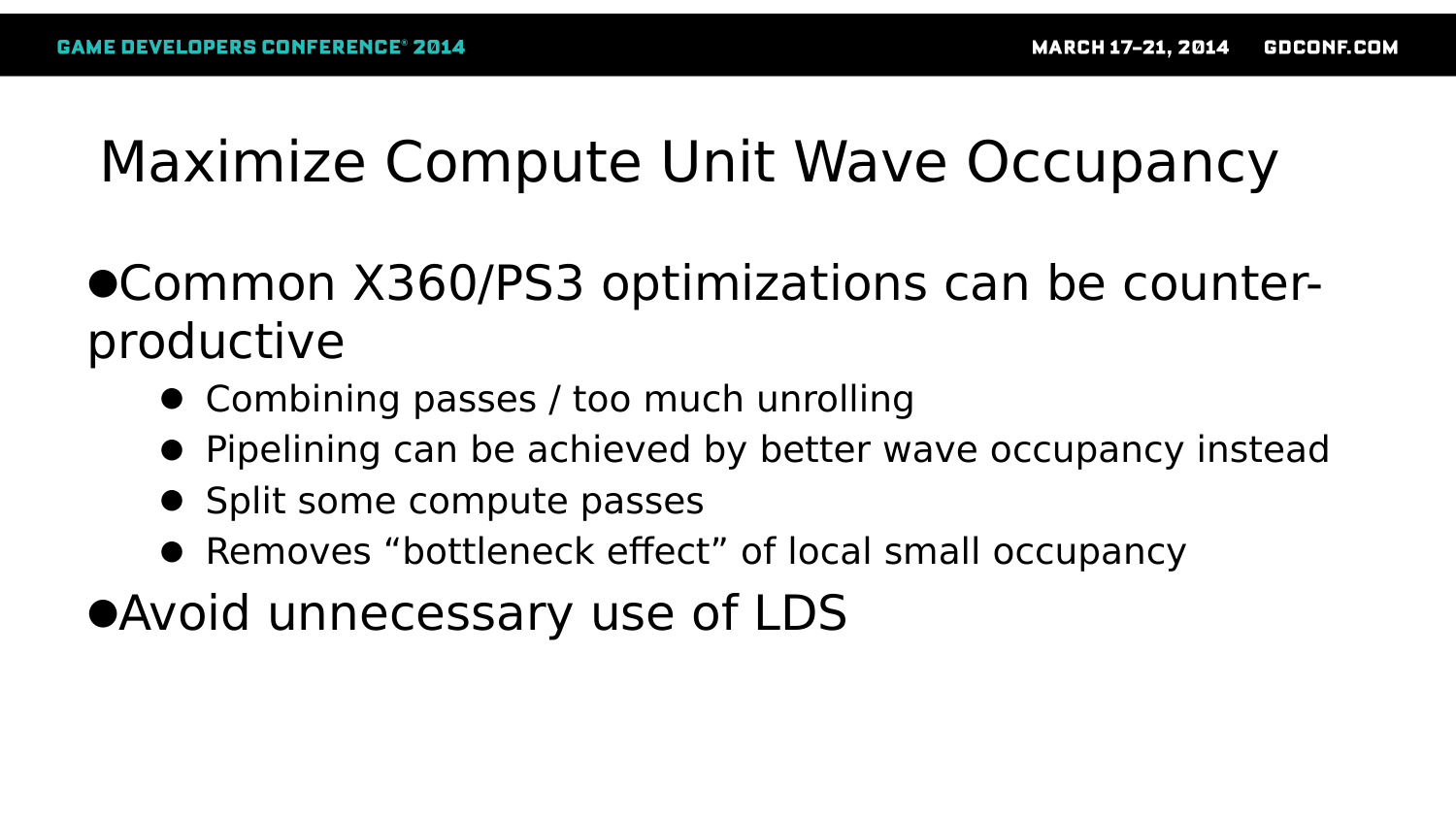

# Maximize Compute Unit Wave Occupancy

Common X360/PS3 optimizations can be counter-productive
Combining passes / too much unrolling
Pipelining can be achieved by better wave occupancy instead
Split some compute passes
Removes “bottleneck effect” of local small occupancy
Avoid unnecessary use of LDS